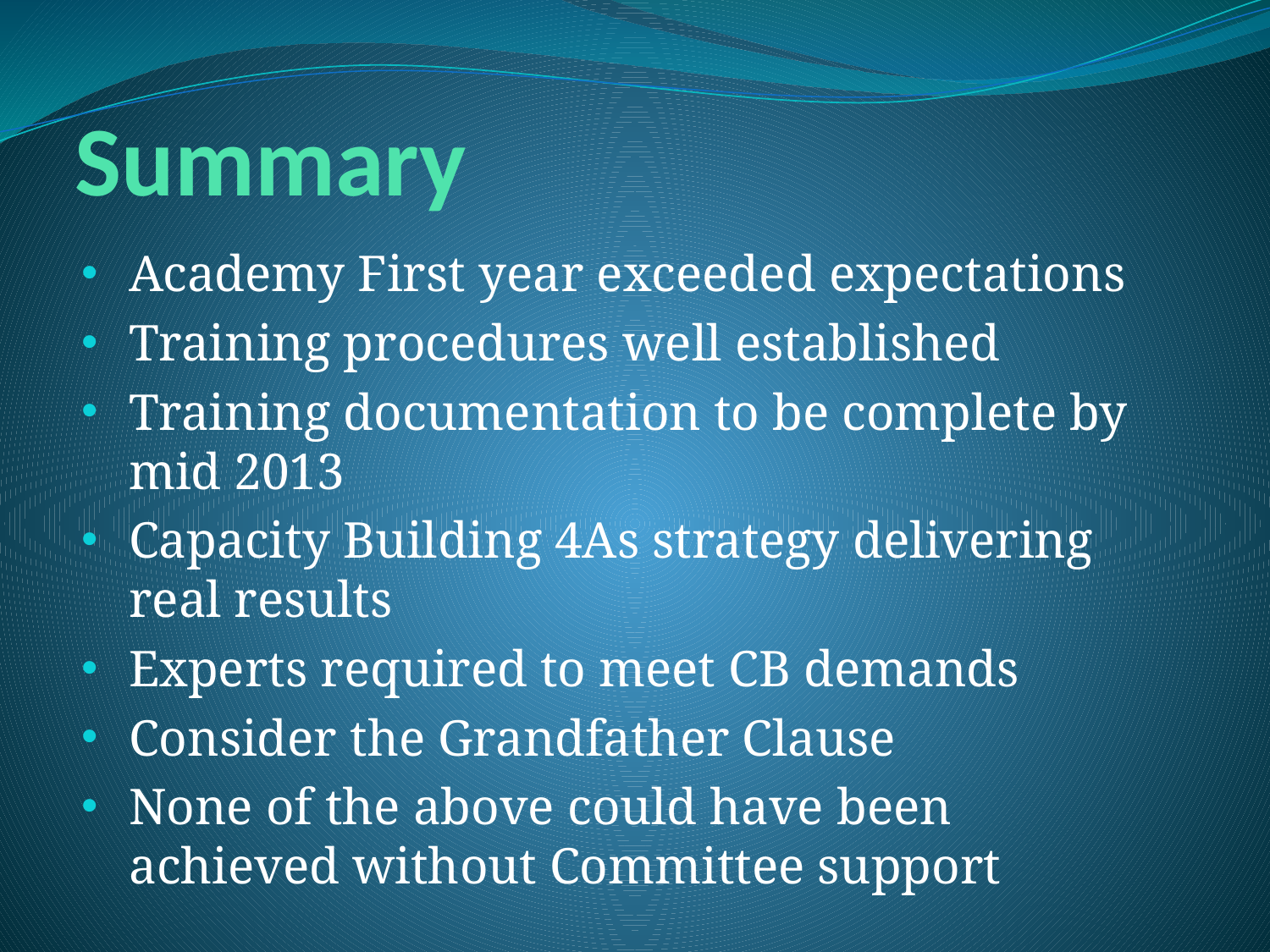

# Summary
Academy First year exceeded expectations
Training procedures well established
Training documentation to be complete by mid 2013
Capacity Building 4As strategy delivering real results
Experts required to meet CB demands
Consider the Grandfather Clause
None of the above could have been achieved without Committee support